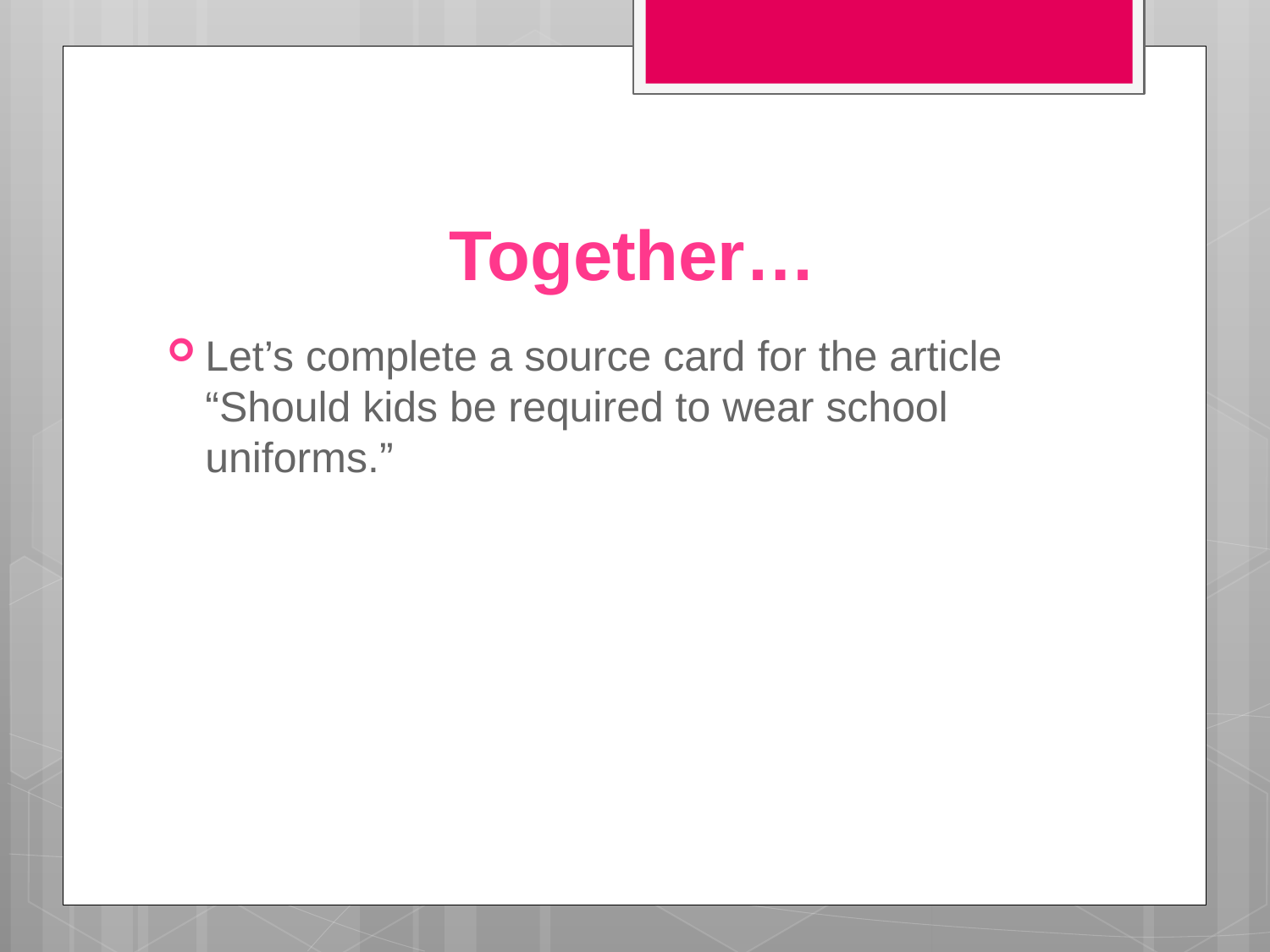

# Together…
Let’s complete a source card for the article “Should kids be required to wear school uniforms.”